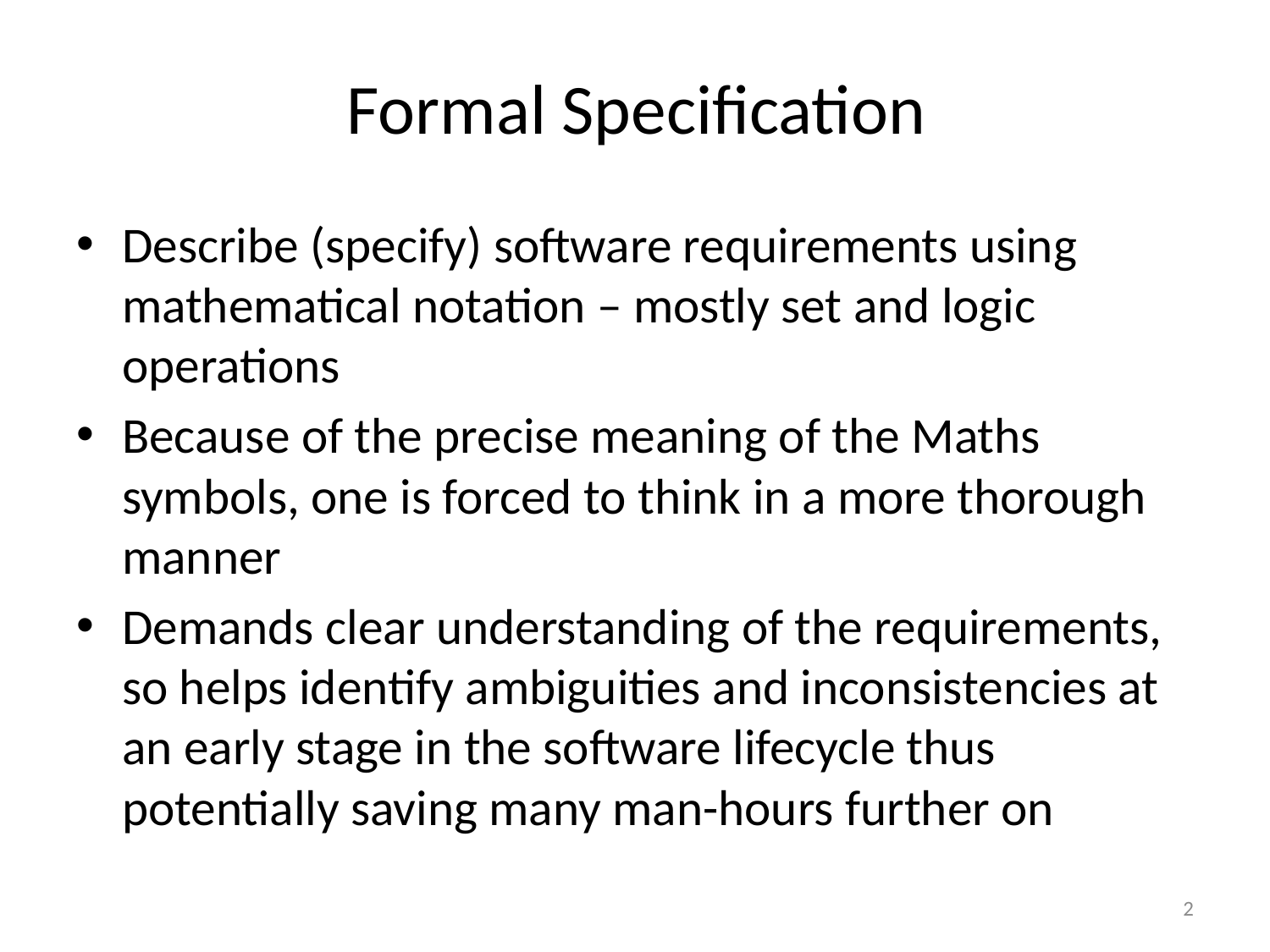

# Formal Specification
Describe (specify) software requirements using mathematical notation – mostly set and logic operations
Because of the precise meaning of the Maths symbols, one is forced to think in a more thorough manner
Demands clear understanding of the requirements, so helps identify ambiguities and inconsistencies at an early stage in the software lifecycle thus potentially saving many man-hours further on

2